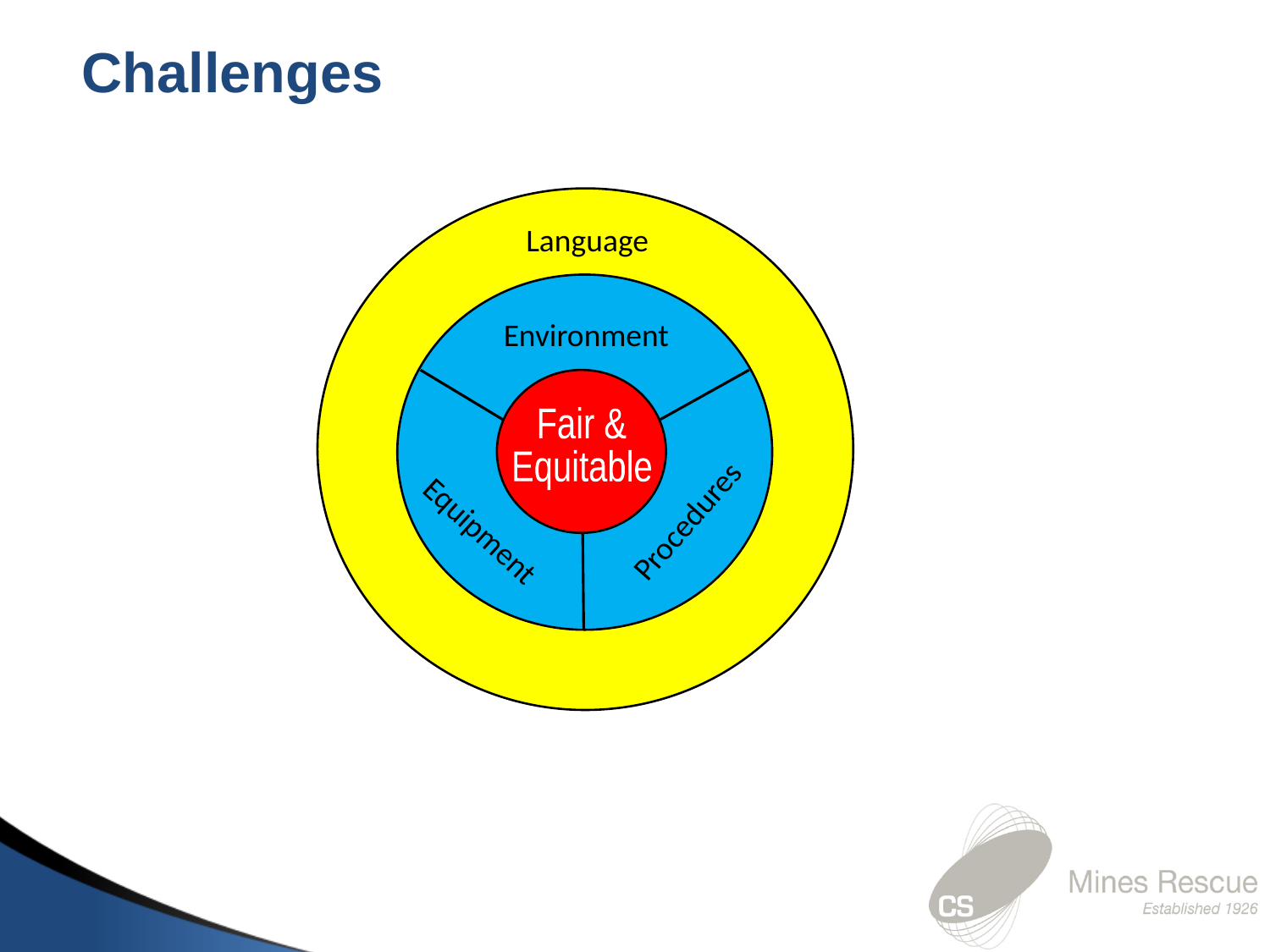

Challenges

Language
Environment
Fair &
Equitable
Procedures
Equipment